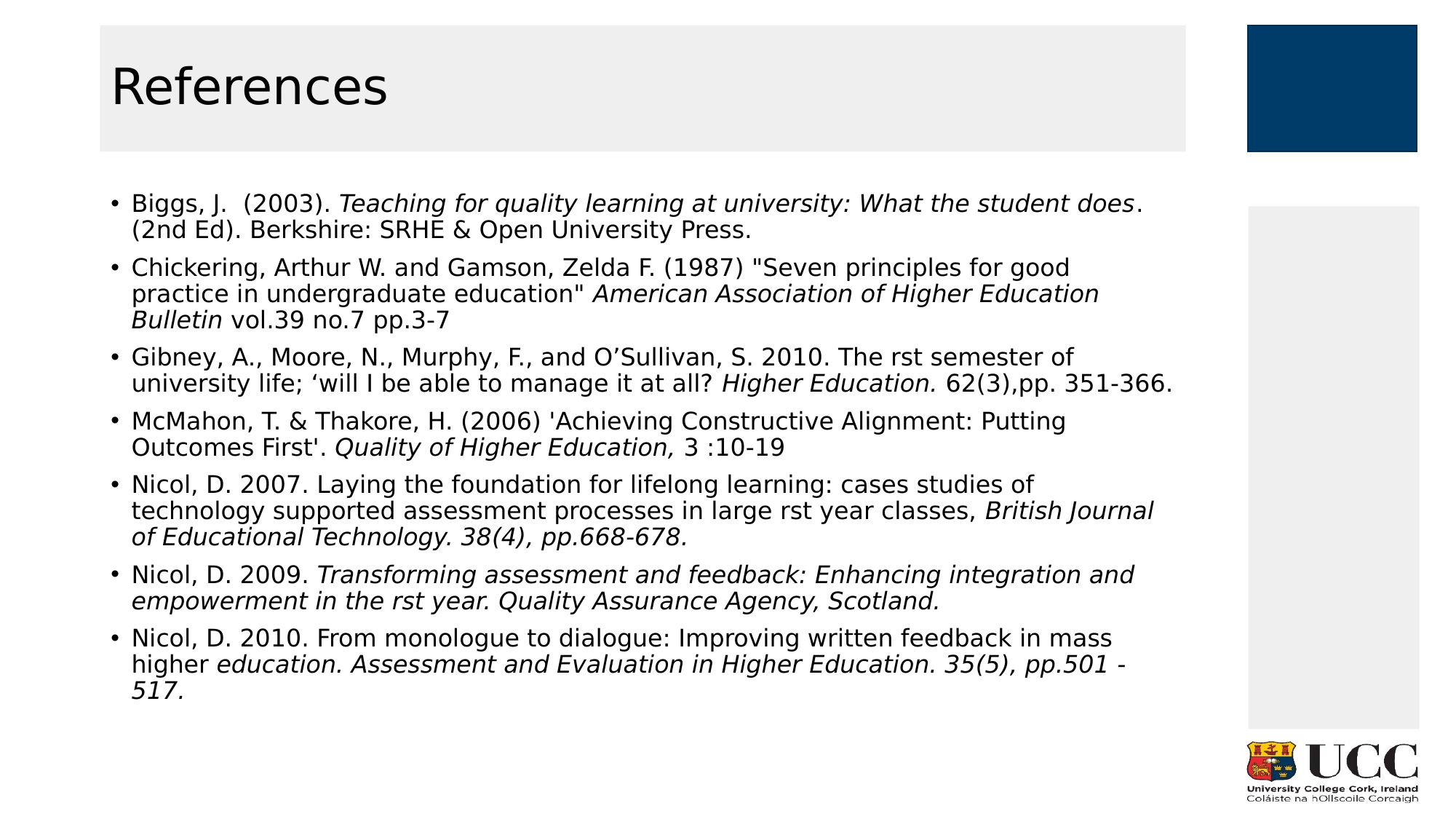

# References
Biggs, J.  (2003). Teaching for quality learning at university: What the student does. (2nd Ed). Berkshire: SRHE & Open University Press.
Chickering, Arthur W. and Gamson, Zelda F. (1987) "Seven principles for good practice in undergraduate education" American Association of Higher Education Bulletin vol.39 no.7 pp.3-7
Gibney, A., Moore, N., Murphy, F., and O’Sullivan, S. 2010. The rst semester of university life; ‘will I be able to manage it at all? Higher Education. 62(3),pp. 351-366.
McMahon, T. & Thakore, H. (2006) 'Achieving Constructive Alignment: Putting Outcomes First'. Quality of Higher Education, 3 :10-19
Nicol, D. 2007. Laying the foundation for lifelong learning: cases studies of technology supported assessment processes in large rst year classes, British Journal of Educational Technology. 38(4), pp.668-678.
Nicol, D. 2009. Transforming assessment and feedback: Enhancing integration and empowerment in the rst year. Quality Assurance Agency, Scotland.
Nicol, D. 2010. From monologue to dialogue: Improving written feedback in mass higher education. Assessment and Evaluation in Higher Education. 35(5), pp.501 -517.